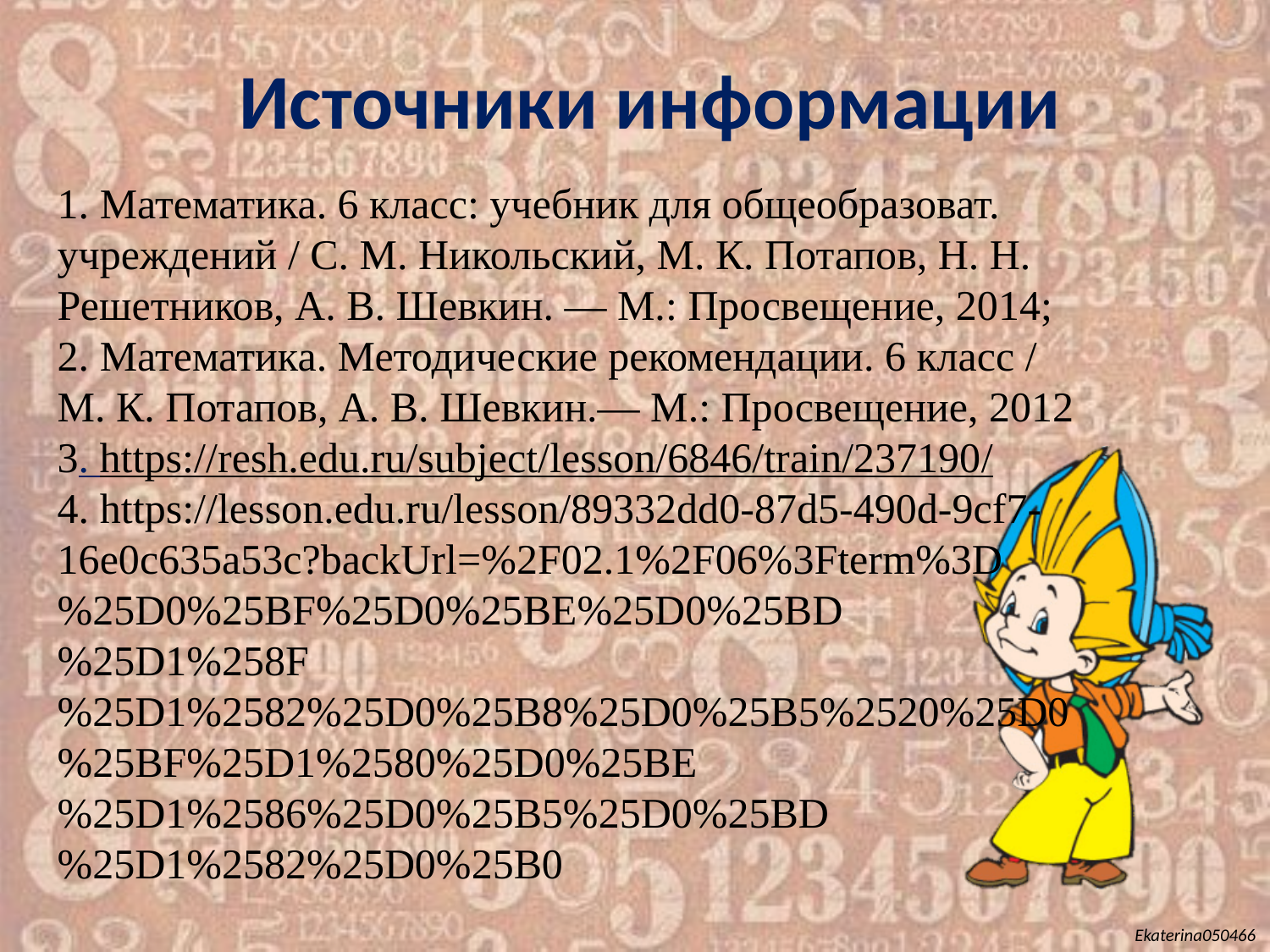

Источники информации
1. Математика. 6 класс: учебник для общеобразоват. учреждений / С. М. Никольский, М. К. Потапов, Н. Н. Решетников, А. В. Шевкин. — М.: Просвещение, 2014;
2. Математика. Методические рекомендации. 6 класс / М. К. Потапов, А. В. Шевкин.— М.: Просвещение, 2012
3. https://resh.edu.ru/subject/lesson/6846/train/237190/
4. https://lesson.edu.ru/lesson/89332dd0-87d5-490d-9cf7-16e0c635a53c?backUrl=%2F02.1%2F06%3Fterm%3D%25D0%25BF%25D0%25BE%25D0%25BD%25D1%258F%25D1%2582%25D0%25B8%25D0%25B5%2520%25D0%25BF%25D1%2580%25D0%25BE%25D1%2586%25D0%25B5%25D0%25BD%25D1%2582%25D0%25B0